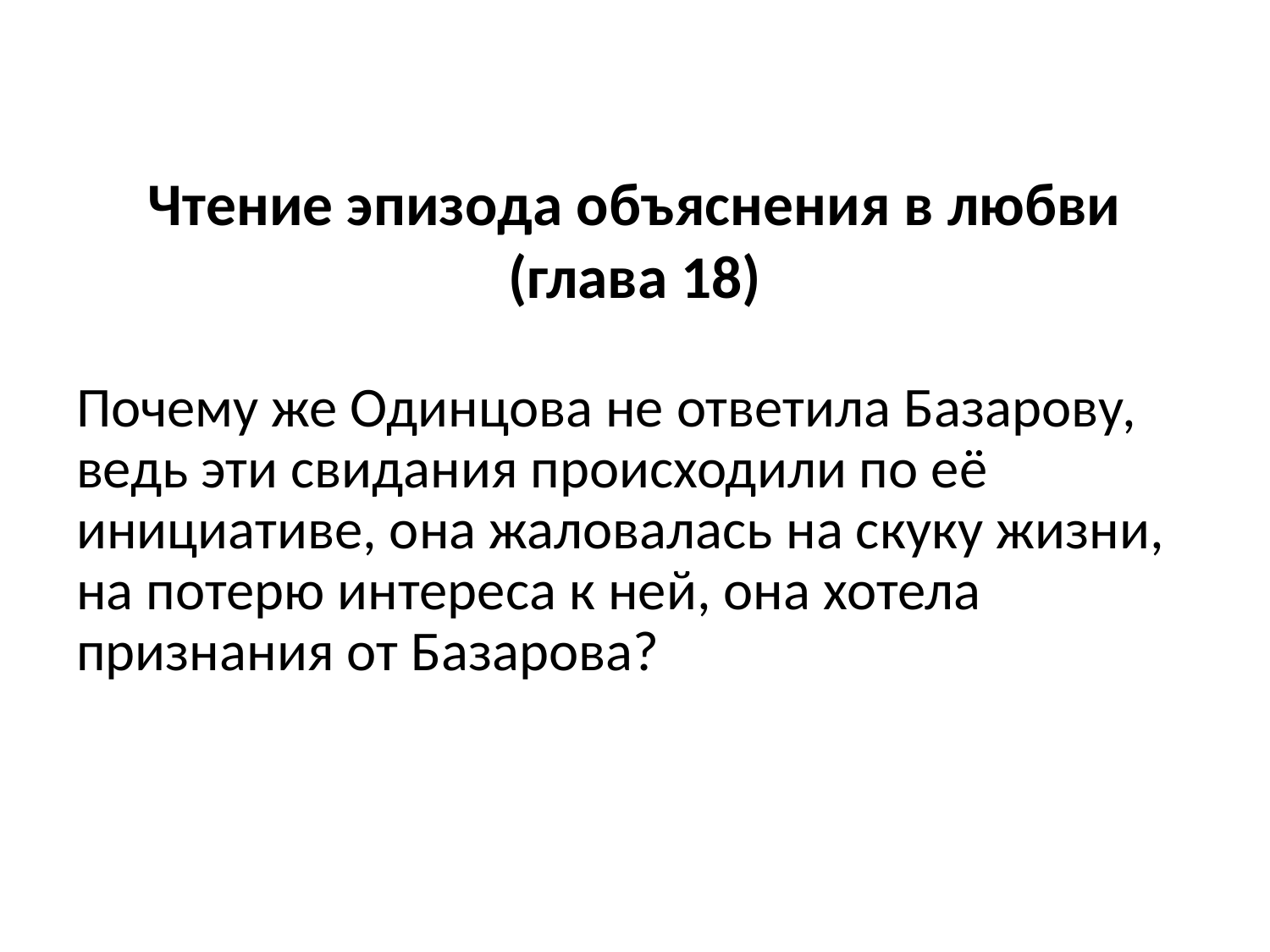

# Чтение эпизода объяснения в любви (глава 18)
Почему же Одинцова не ответила Базарову, ведь эти свидания происходили по её инициативе, она жаловалась на скуку жизни, на потерю интереса к ней, она хотела признания от Базарова?